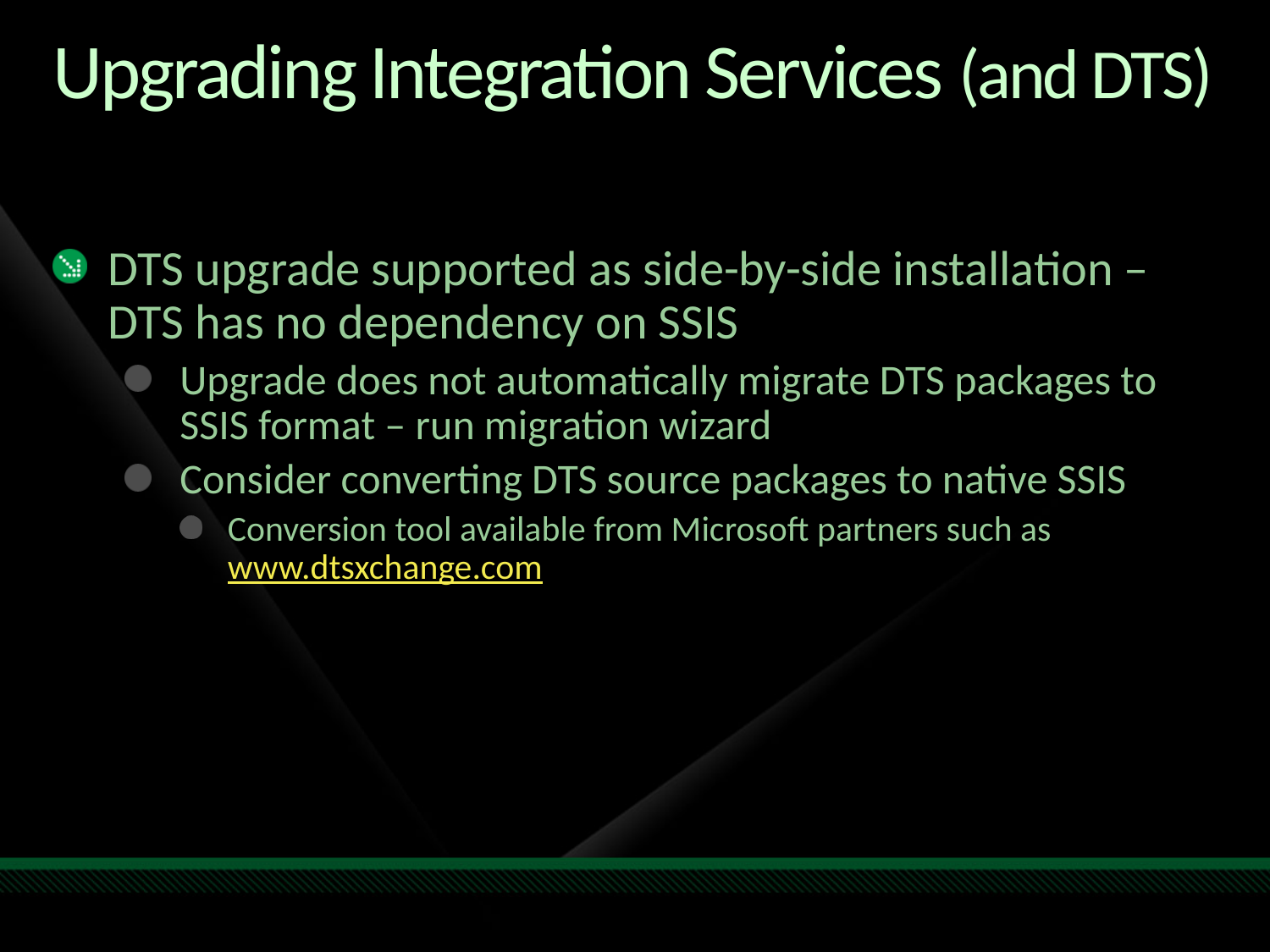

# Upgrading Integration Services (and DTS)
DTS upgrade supported as side-by-side installation – DTS has no dependency on SSIS
Upgrade does not automatically migrate DTS packages to SSIS format – run migration wizard
Consider converting DTS source packages to native SSIS
Conversion tool available from Microsoft partners such as www.dtsxchange.com